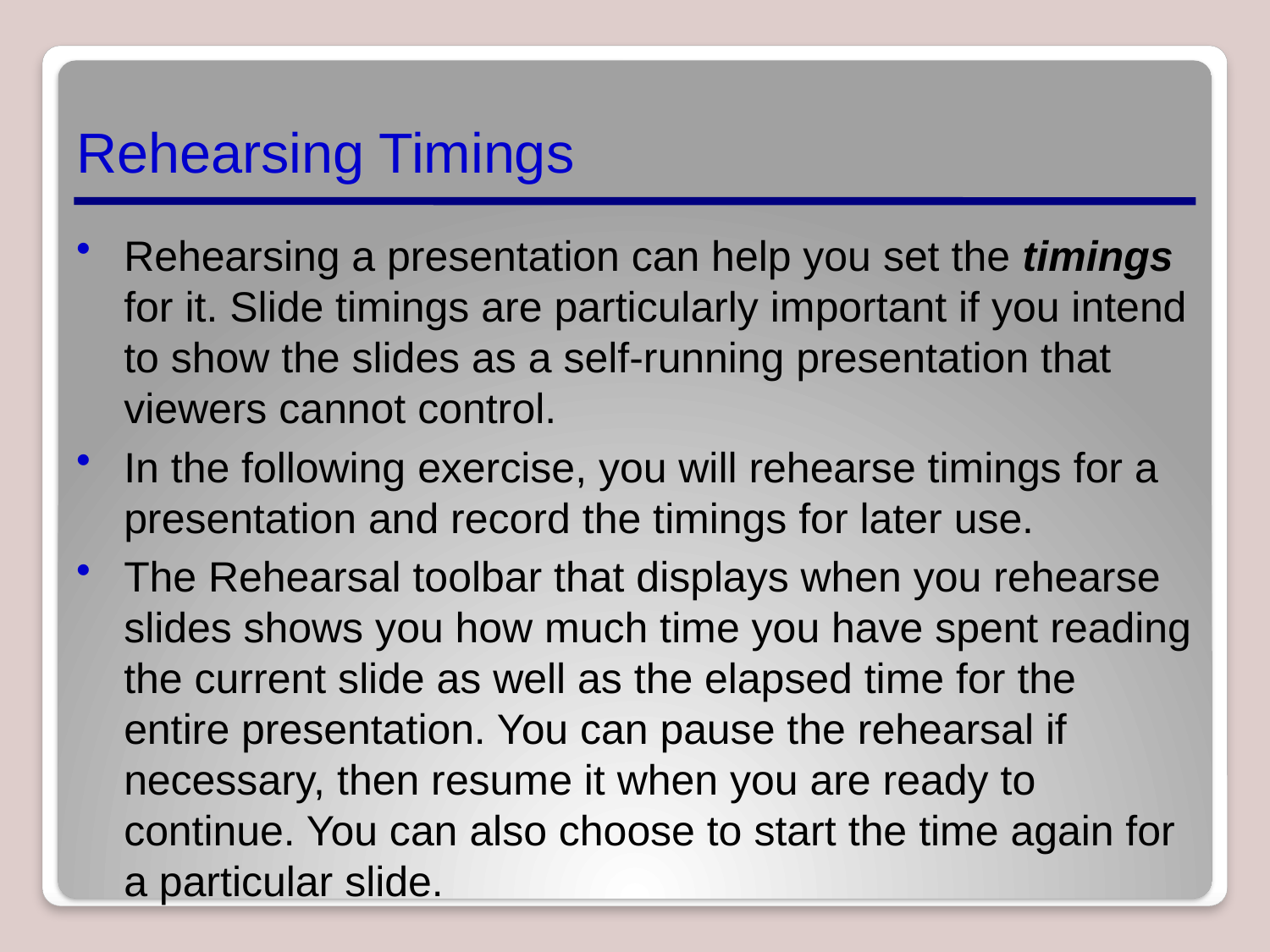

# Rehearsing Timings
Rehearsing a presentation can help you set the timings for it. Slide timings are particularly important if you intend to show the slides as a self-running presentation that viewers cannot control.
In the following exercise, you will rehearse timings for a presentation and record the timings for later use.
The Rehearsal toolbar that displays when you rehearse slides shows you how much time you have spent reading the current slide as well as the elapsed time for the entire presentation. You can pause the rehearsal if necessary, then resume it when you are ready to continue. You can also choose to start the time again for a particular slide.